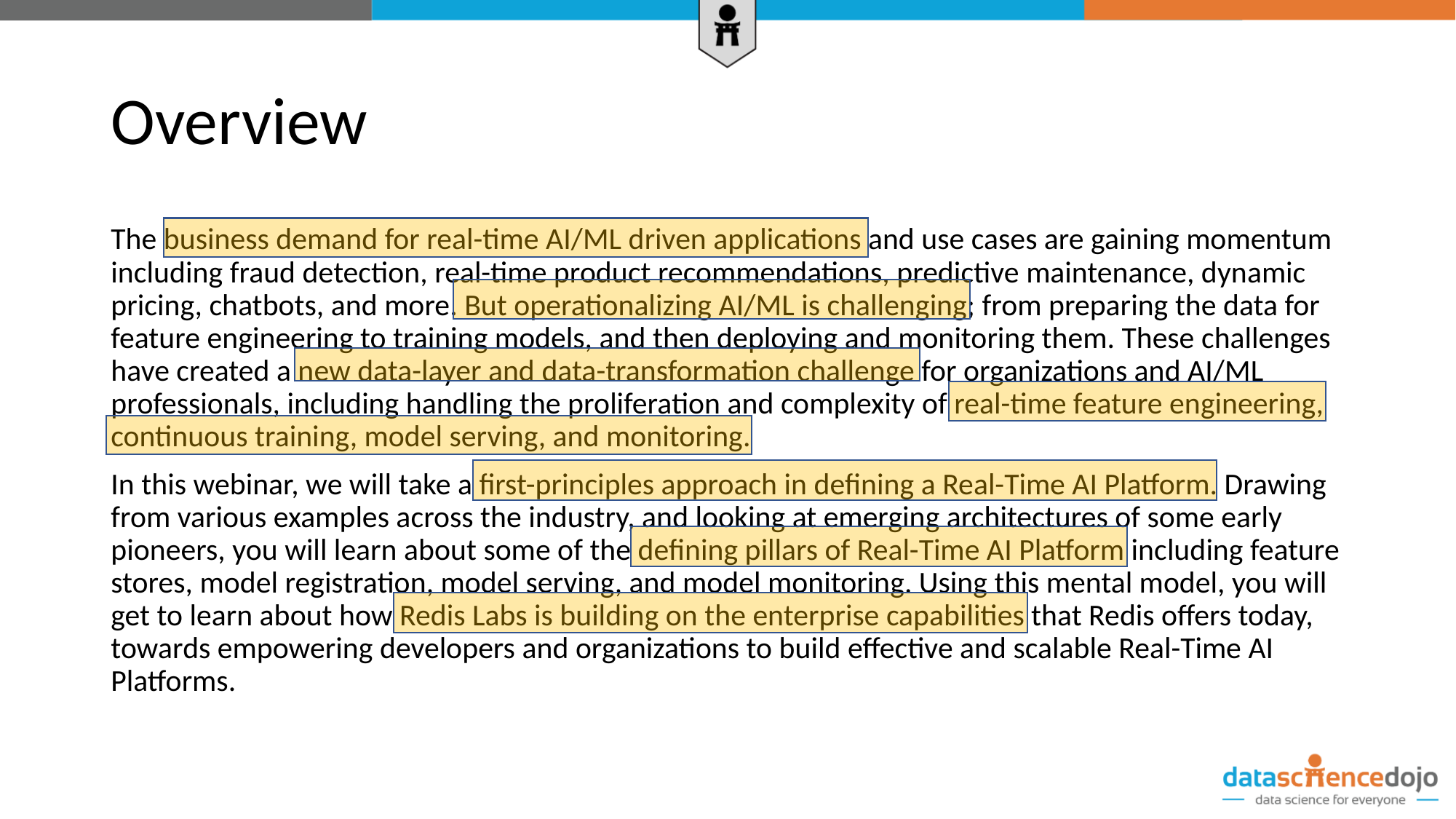

# Overview
The business demand for real-time AI/ML driven applications and use cases are gaining momentum including fraud detection, real-time product recommendations, predictive maintenance, dynamic pricing, chatbots, and more. But operationalizing AI/ML is challenging; from preparing the data for feature engineering to training models, and then deploying and monitoring them. These challenges have created a new data-layer and data-transformation challenge for organizations and AI/ML professionals, including handling the proliferation and complexity of real-time feature engineering, continuous training, model serving, and monitoring.
In this webinar, we will take a first-principles approach in defining a Real-Time AI Platform. Drawing from various examples across the industry, and looking at emerging architectures of some early pioneers, you will learn about some of the defining pillars of Real-Time AI Platform including feature stores, model registration, model serving, and model monitoring. Using this mental model, you will get to learn about how Redis Labs is building on the enterprise capabilities that Redis offers today, towards empowering developers and organizations to build effective and scalable Real-Time AI Platforms.